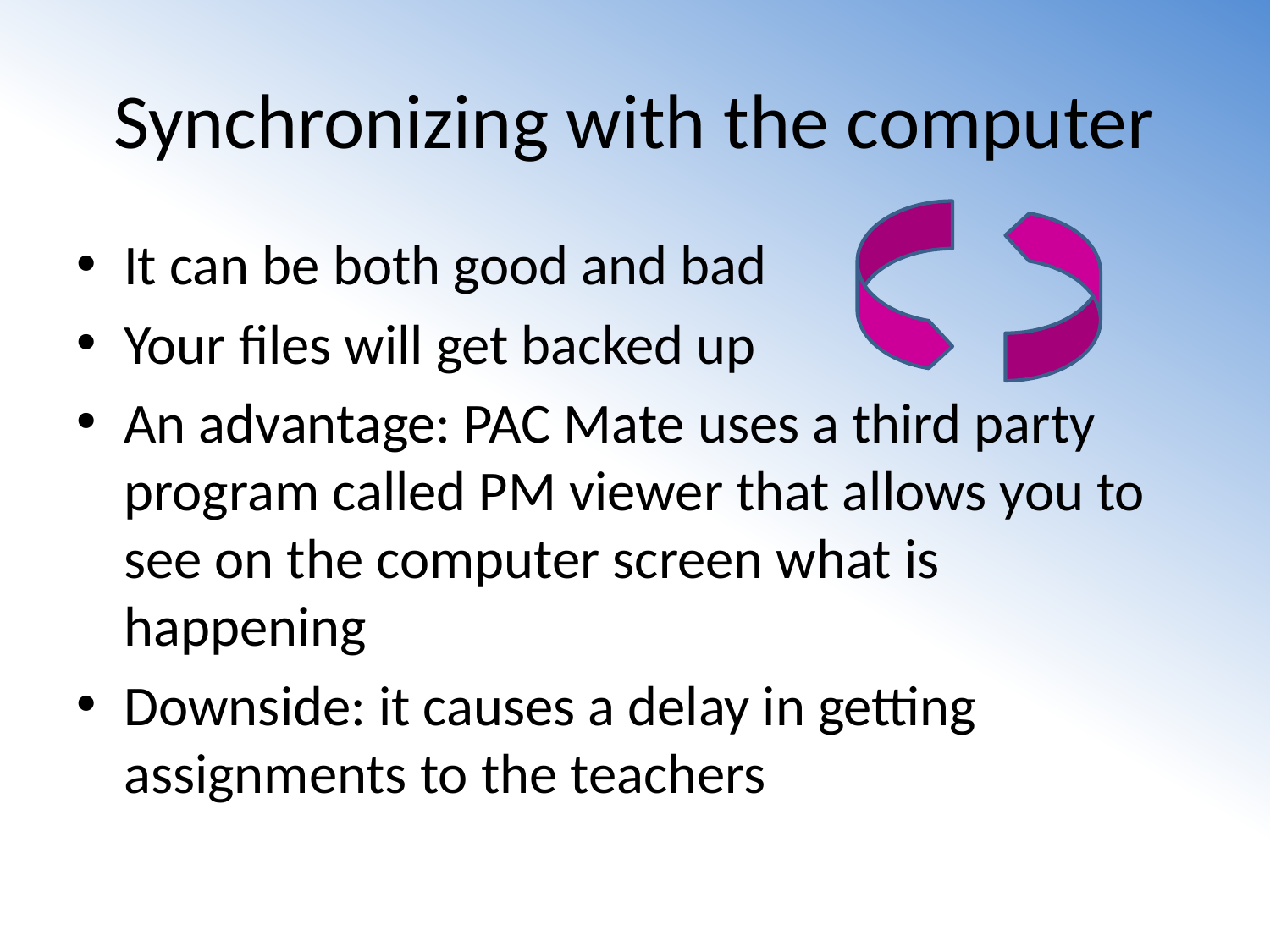

# Synchronizing with the computer

It can be both good and bad
Your files will get backed up
An advantage: PAC Mate uses a third party program called PM viewer that allows you to see on the computer screen what is happening
Downside: it causes a delay in getting assignments to the teachers